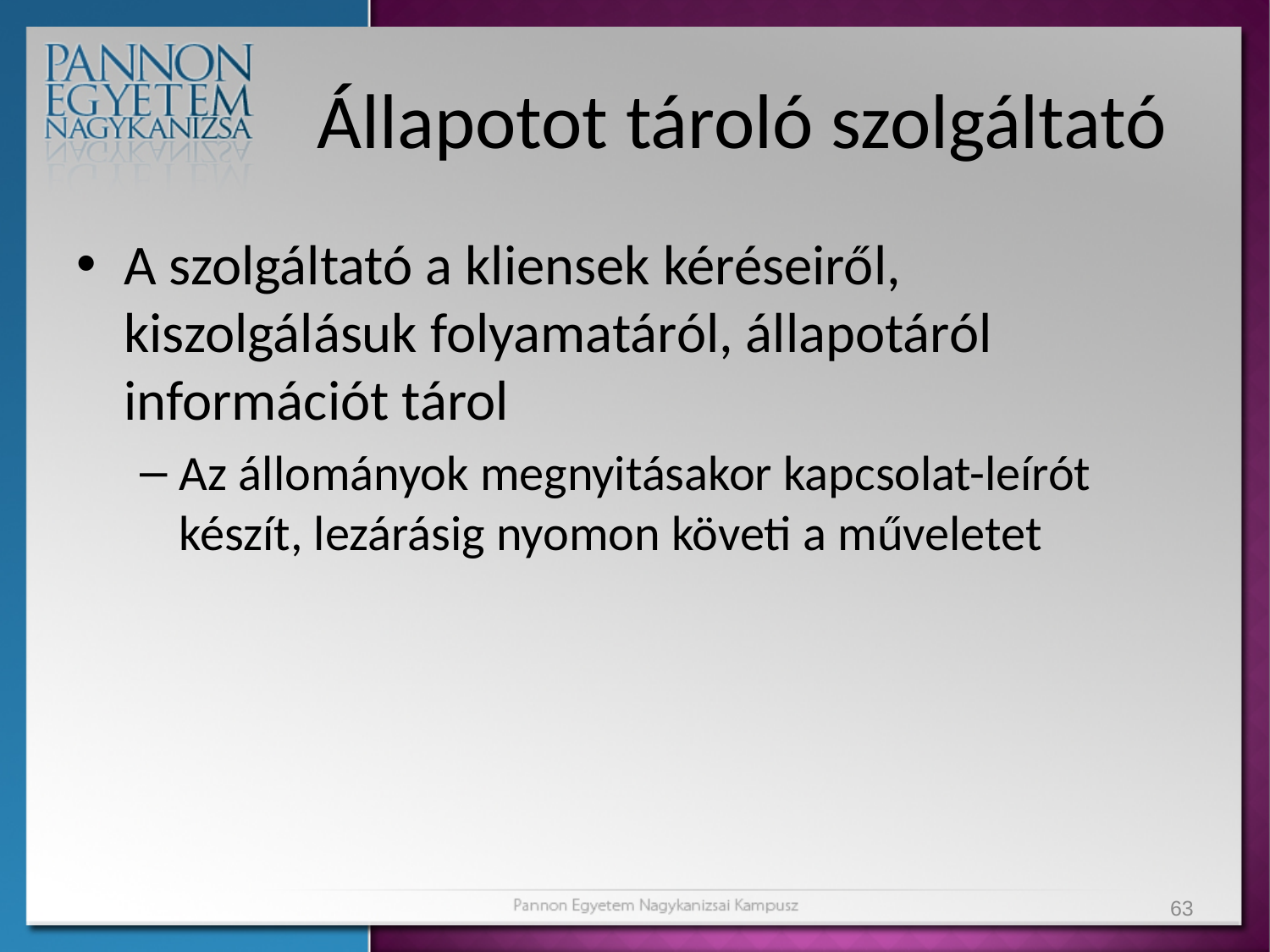

# Állapotot tároló szolgáltató
A szolgáltató a kliensek kéréseiről, kiszolgálásuk folyamatáról, állapotáról információt tárol
Az állományok megnyitásakor kapcsolat-leírót készít, lezárásig nyomon követi a műveletet
63